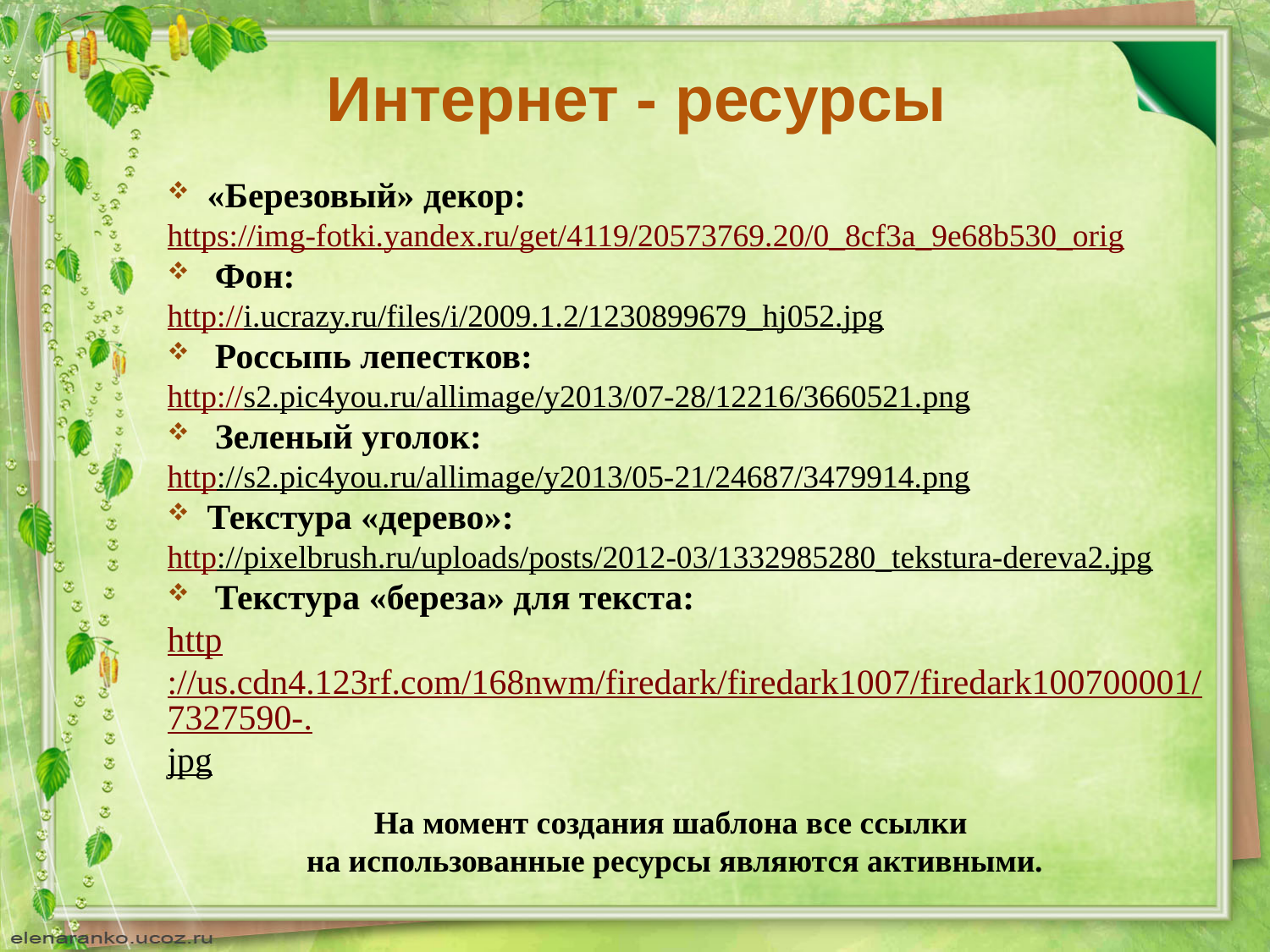

# Интернет - ресурсы
«Березовый» декор:
https://img-fotki.yandex.ru/get/4119/20573769.20/0_8cf3a_9e68b530_orig
Фон:
http://i.ucrazy.ru/files/i/2009.1.2/1230899679_hj052.jpg
Россыпь лепестков:
http://s2.pic4you.ru/allimage/y2013/07-28/12216/3660521.png
Зеленый уголок:
http://s2.pic4you.ru/allimage/y2013/05-21/24687/3479914.png
Текстура «дерево»:
http://pixelbrush.ru/uploads/posts/2012-03/1332985280_tekstura-dereva2.jpg
Текстура «береза» для текста:
http://us.cdn4.123rf.com/168nwm/firedark/firedark1007/firedark100700001/7327590-.jpg
На момент создания шаблона все ссылки
на использованные ресурсы являются активными.